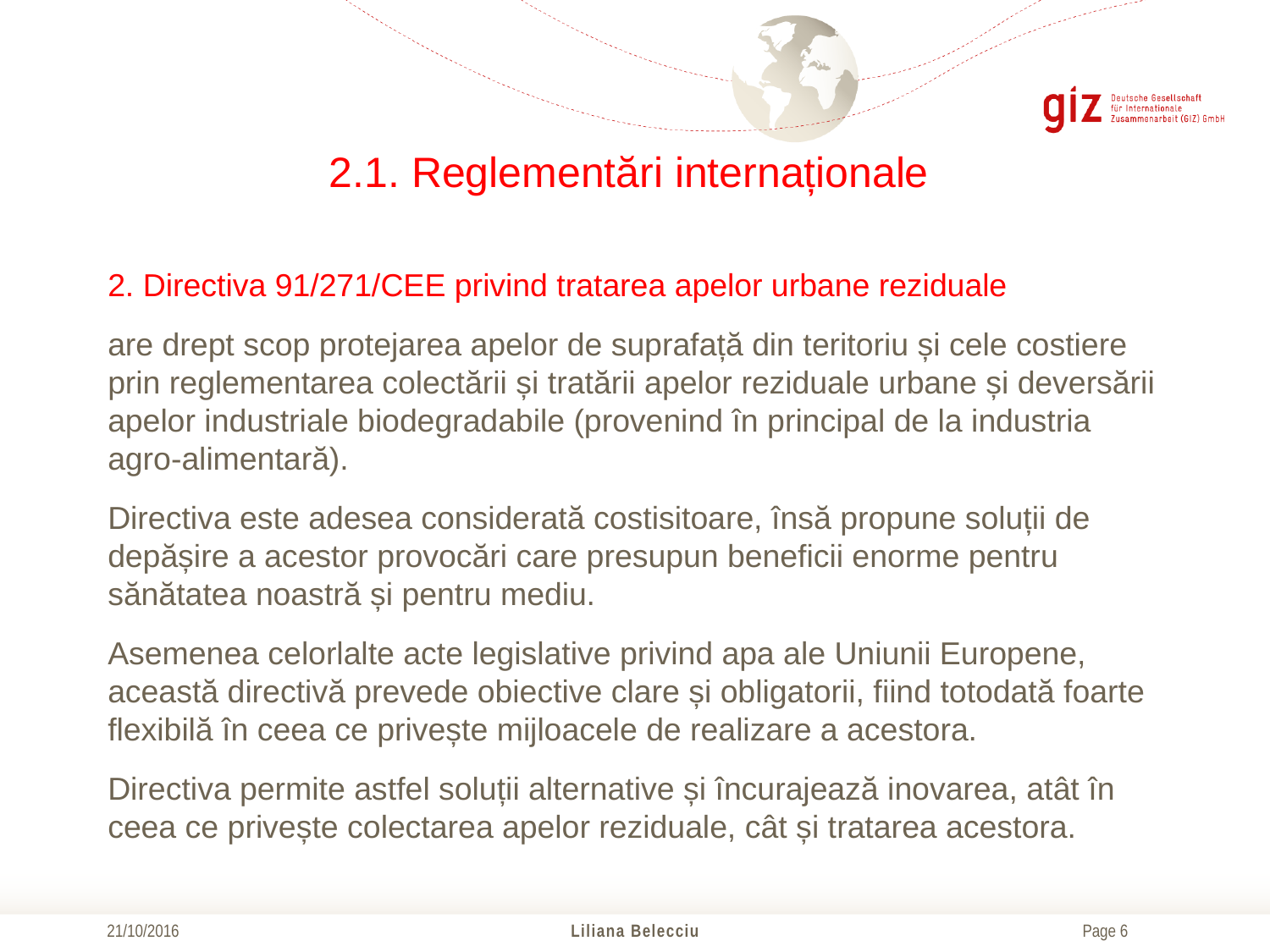

# 2.1. Reglementări internaționale
2. Directiva 91/271/CEE privind tratarea apelor urbane reziduale
are drept scop protejarea apelor de suprafață din teritoriu și cele costiere prin reglementarea colectării și tratării apelor reziduale urbane și deversării apelor industriale biodegradabile (provenind în principal de la industria agro-alimentară).
Directiva este adesea considerată costisitoare, însă propune soluții de depășire a acestor provocări care presupun beneficii enorme pentru sănătatea noastră și pentru mediu.
Asemenea celorlalte acte legislative privind apa ale Uniunii Europene, această directivă prevede obiective clare și obligatorii, fiind totodată foarte flexibilă în ceea ce privește mijloacele de realizare a acestora.
Directiva permite astfel soluții alternative și încurajează inovarea, atât în ceea ce privește colectarea apelor reziduale, cât și tratarea acestora.
21/10/2016
Liliana Belecciu